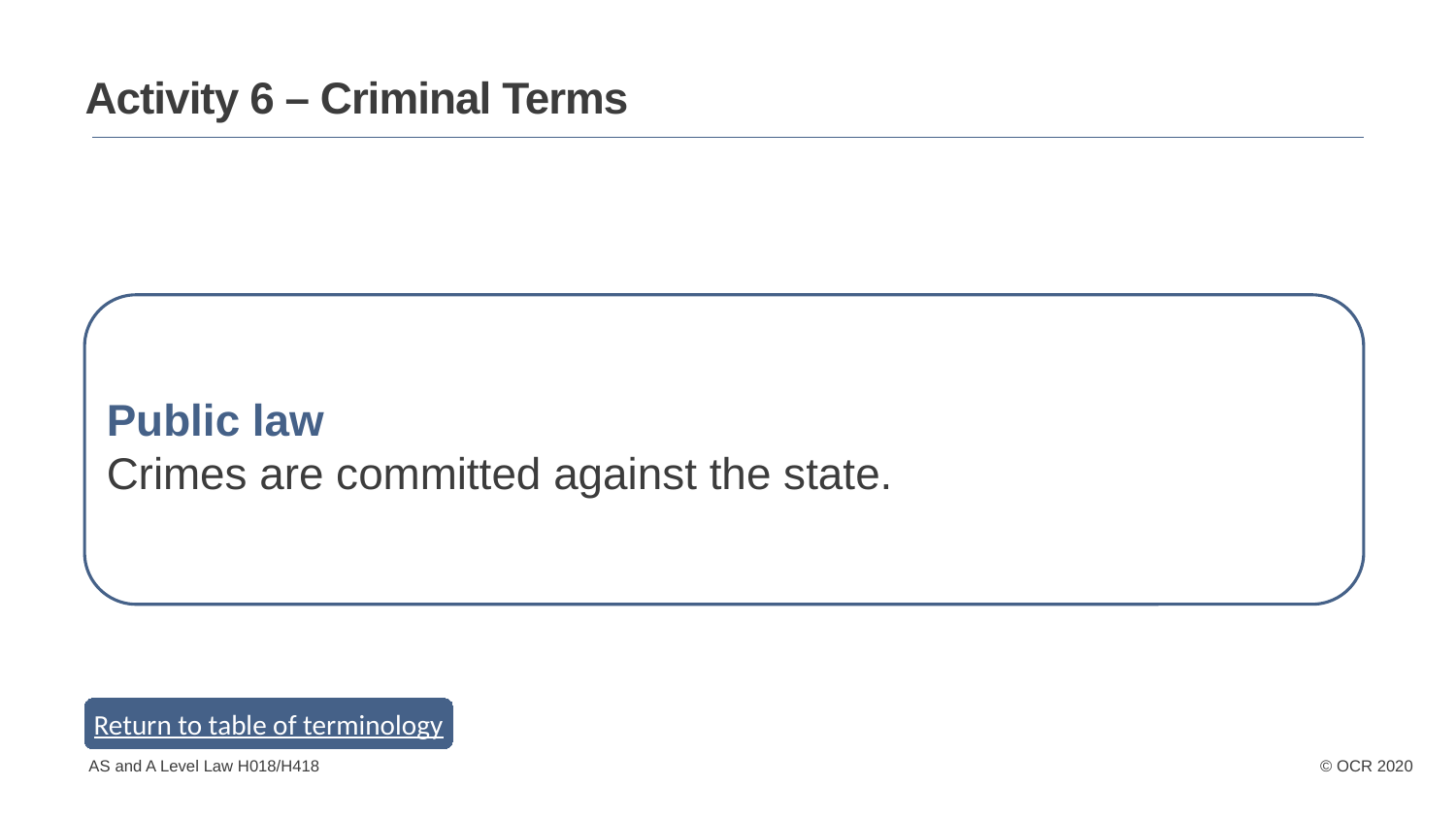

Activity 6 – Criminal Terms

Public law
Crimes are committed against the state.

Return to table of terminology